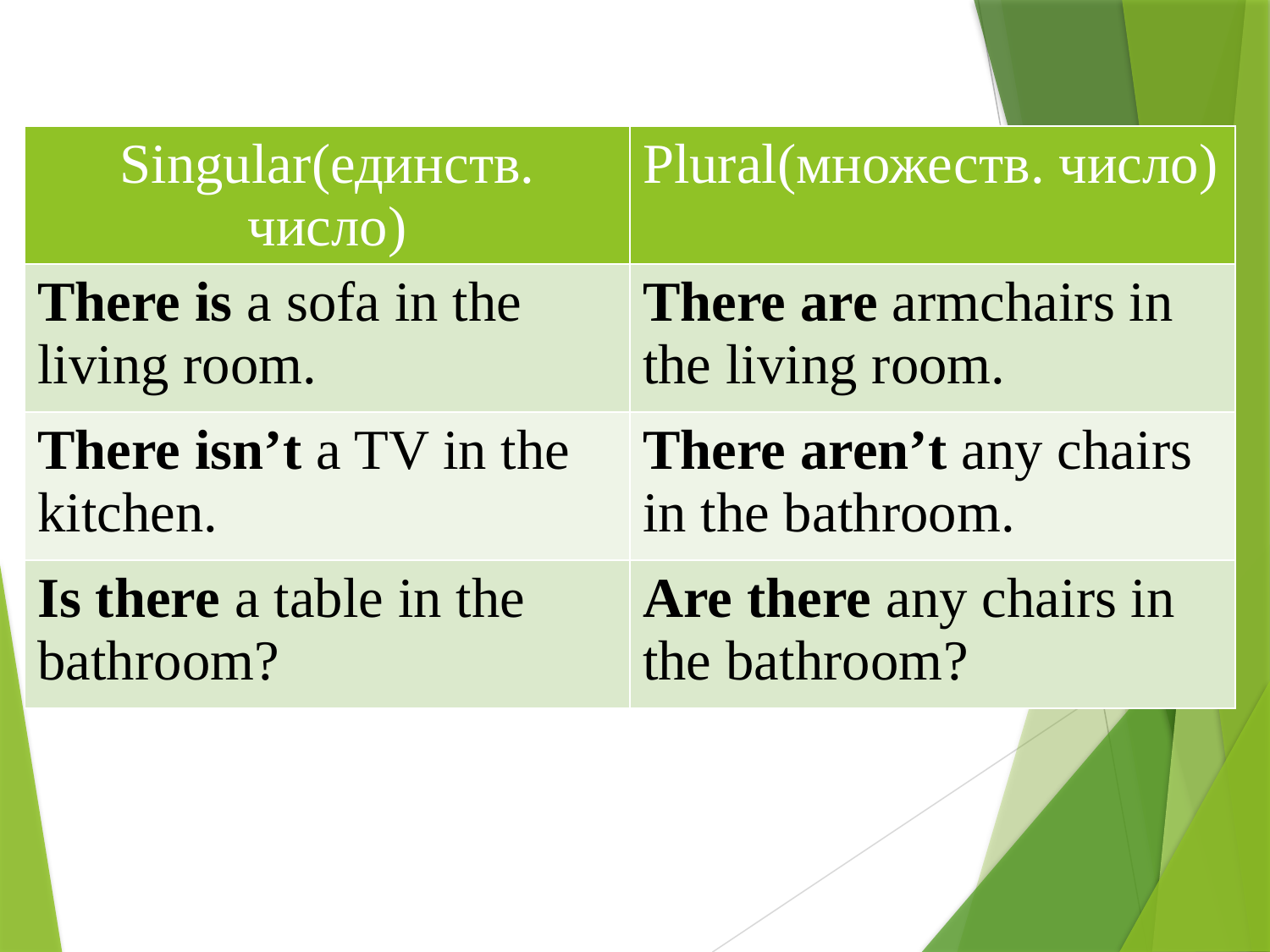

| Singular(единств. число) | Plural(множеств. число) |
| --- | --- |
| There is a sofa in the living room. | There are armchairs in the living room. |
| There isn’t a TV in the kitchen. | There aren’t any chairs in the bathroom. |
| Is there a table in the bathroom? | Are there any chairs in the bathroom? |